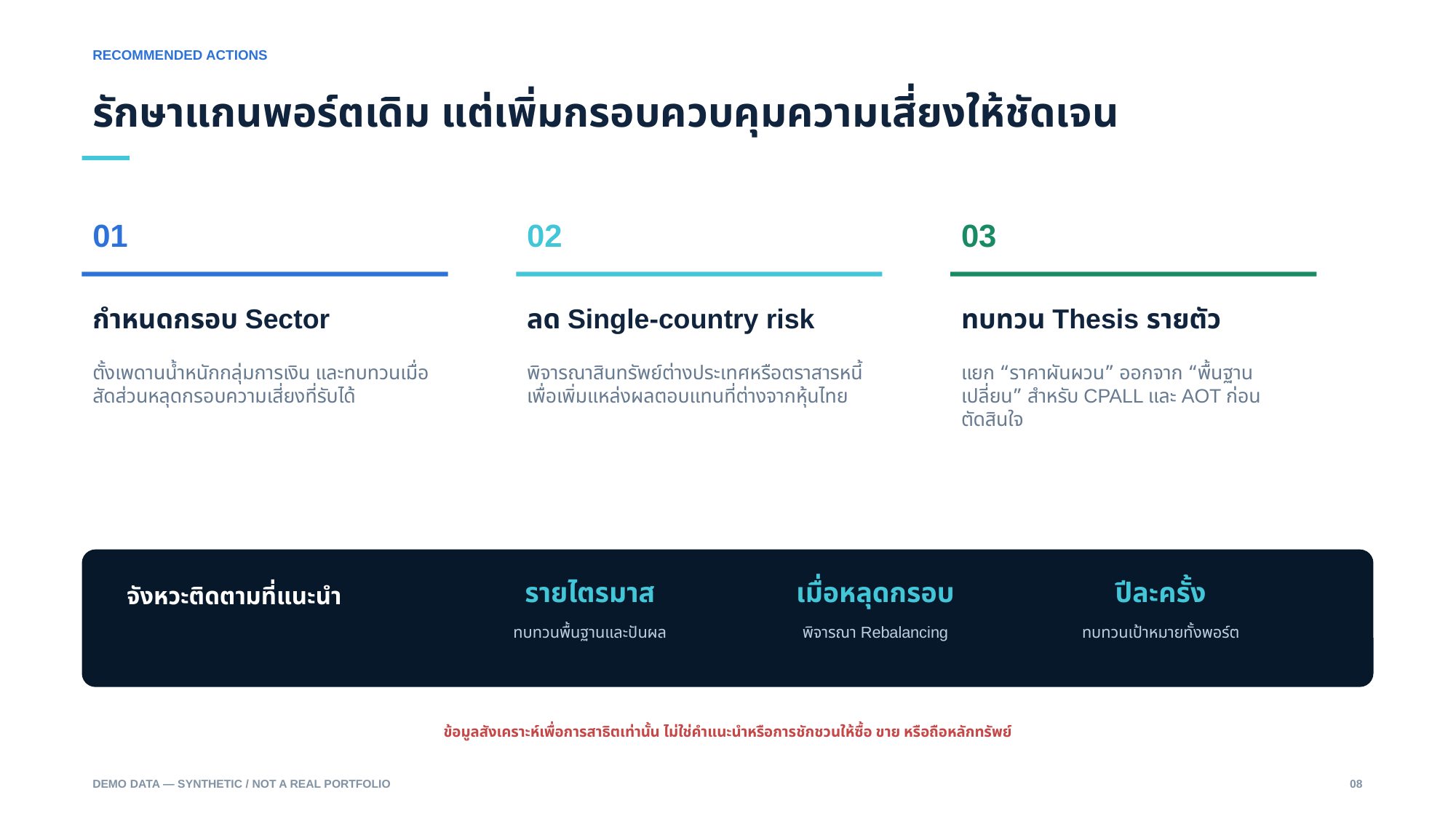

RECOMMENDED ACTIONS
รักษาแกนพอร์ตเดิม แต่เพิ่มกรอบควบคุมความเสี่ยงให้ชัดเจน

01
02
03

กำหนดกรอบ Sector
ลด Single-country risk
ทบทวน Thesis รายตัว
ตั้งเพดานน้ำหนักกลุ่มการเงิน และทบทวนเมื่อสัดส่วนหลุดกรอบความเสี่ยงที่รับได้
พิจารณาสินทรัพย์ต่างประเทศหรือตราสารหนี้ เพื่อเพิ่มแหล่งผลตอบแทนที่ต่างจากหุ้นไทย
แยก “ราคาผันผวน” ออกจาก “พื้นฐานเปลี่ยน” สำหรับ CPALL และ AOT ก่อนตัดสินใจ

รายไตรมาส
เมื่อหลุดกรอบ
ปีละครั้ง
จังหวะติดตามที่แนะนำ
ทบทวนพื้นฐานและปันผล
พิจารณา Rebalancing
ทบทวนเป้าหมายทั้งพอร์ต
ข้อมูลสังเคราะห์เพื่อการสาธิตเท่านั้น ไม่ใช่คำแนะนำหรือการชักชวนให้ซื้อ ขาย หรือถือหลักทรัพย์
DEMO DATA — SYNTHETIC / NOT A REAL PORTFOLIO
08